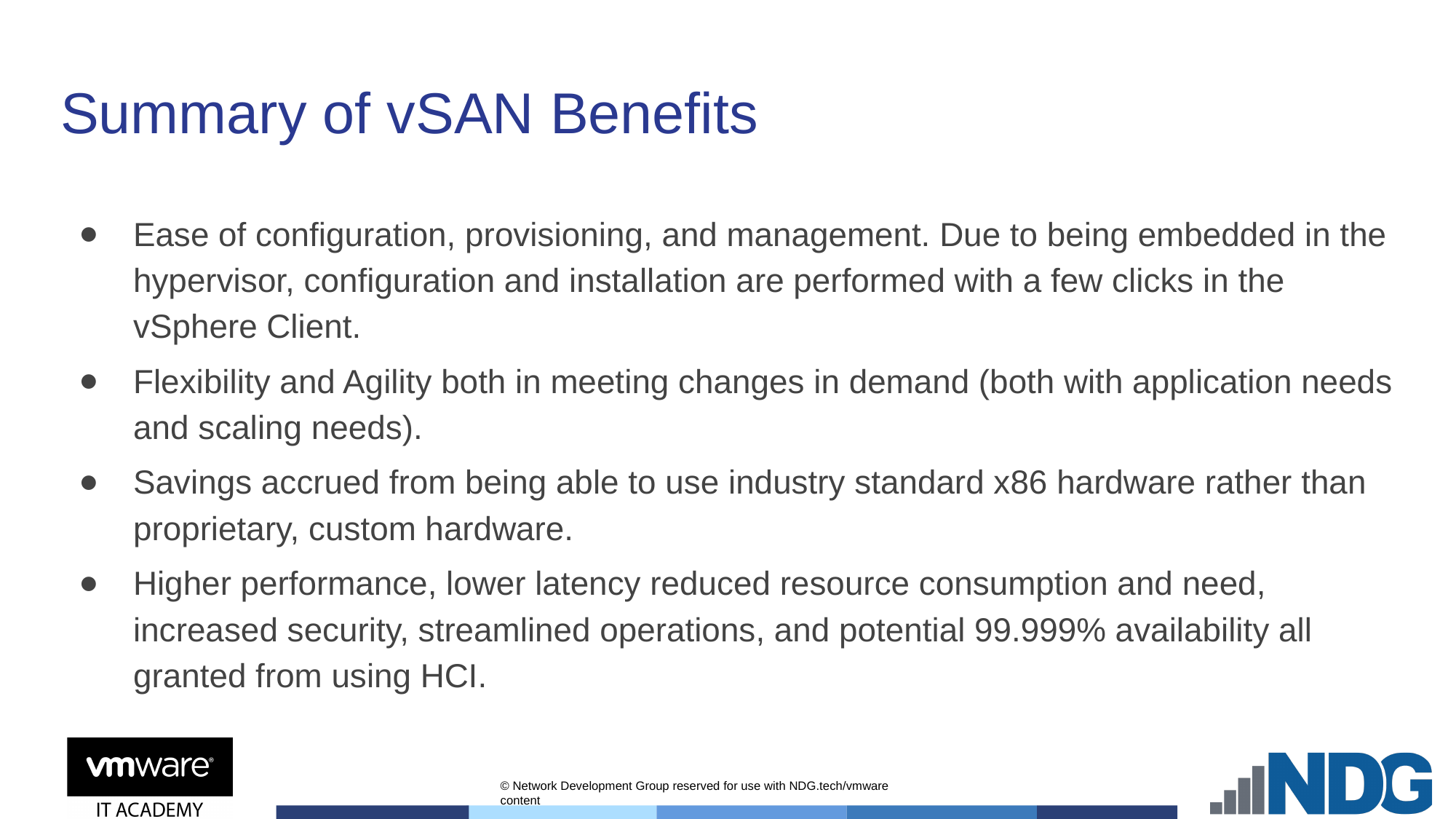

# Summary of vSAN Benefits
Ease of configuration, provisioning, and management. Due to being embedded in the hypervisor, configuration and installation are performed with a few clicks in the vSphere Client.
Flexibility and Agility both in meeting changes in demand (both with application needs and scaling needs).
Savings accrued from being able to use industry standard x86 hardware rather than proprietary, custom hardware.
Higher performance, lower latency reduced resource consumption and need, increased security, streamlined operations, and potential 99.999% availability all granted from using HCI.